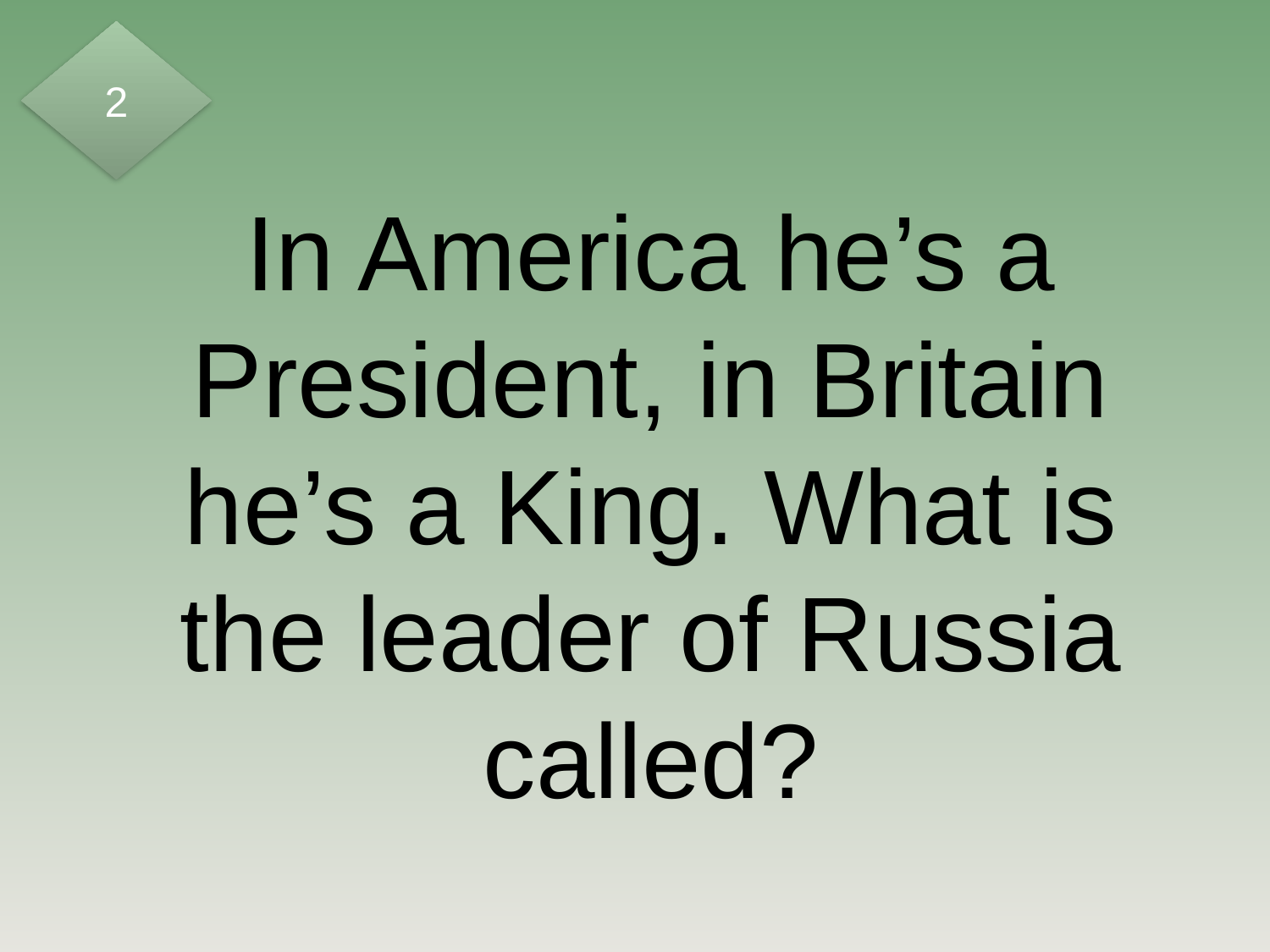

2
# In America he’s a President, in Britain he’s a King. What is the leader of Russia called?